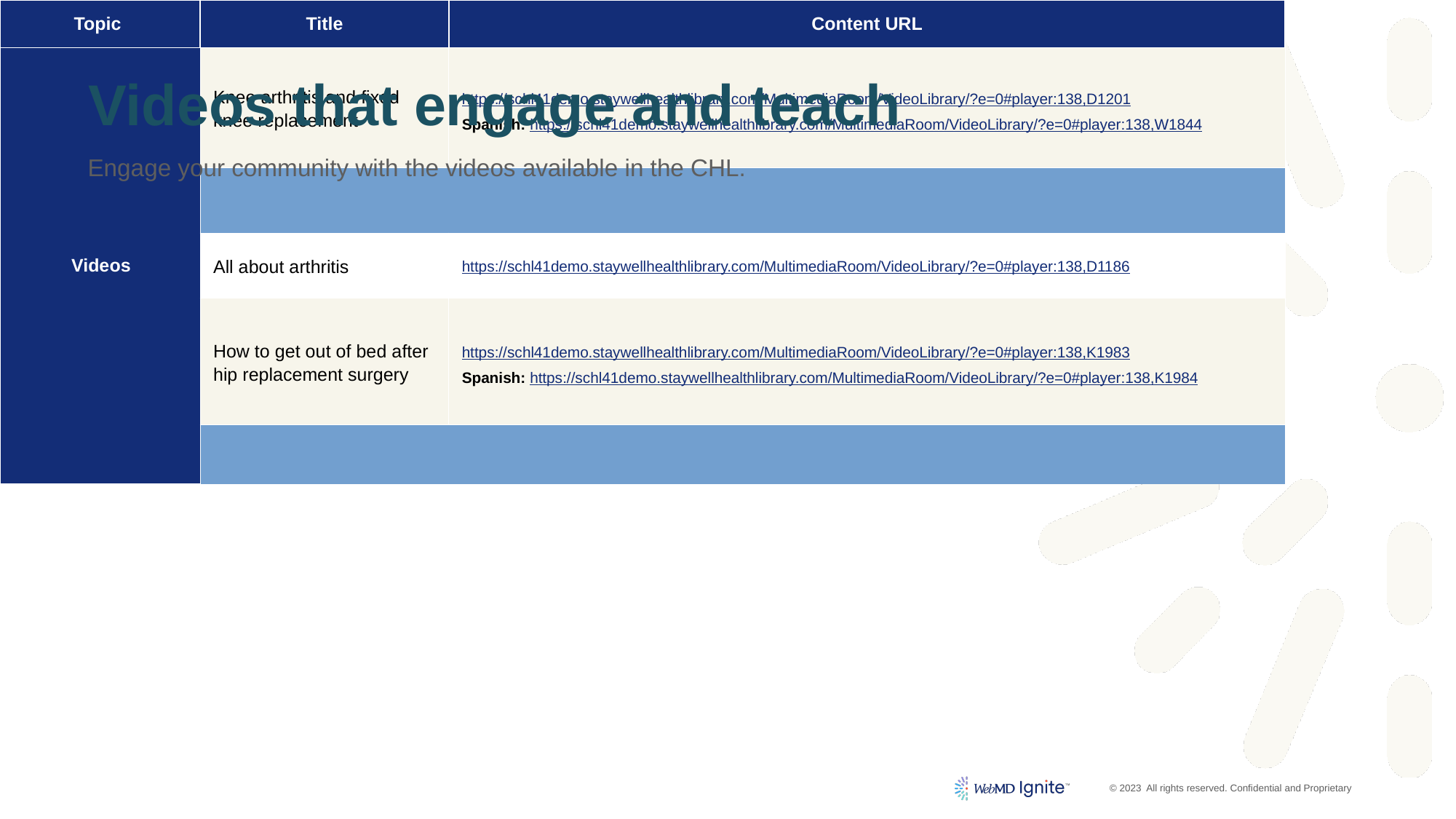

# Videos that engage and teach
Engage your community with the videos available in the CHL.
| Topic | Title | Content URL |
| --- | --- | --- |
| Videos | Knee arthritis and fixed knee replacement | https://schl41demo.staywellhealthlibrary.com/MultimediaRoom/VideoLibrary/?e=0#player:138,D1201 Spanish: https://schl41demo.staywellhealthlibrary.com/MultimediaRoom/VideoLibrary/?e=0#player:138,W1844 |
|  |  |  |
|  | All about arthritis | https://schl41demo.staywellhealthlibrary.com/MultimediaRoom/VideoLibrary/?e=0#player:138,D1186 |
|  | How to get out of bed after hip replacement surgery | https://schl41demo.staywellhealthlibrary.com/MultimediaRoom/VideoLibrary/?e=0#player:138,K1983 Spanish: https://schl41demo.staywellhealthlibrary.com/MultimediaRoom/VideoLibrary/?e=0#player:138,K1984 |
|  |  |  |
|  | Shoulder arthritis and replacement | https://schl41demo.staywellhealthlibrary.com/MultimediaRoom/VideoLibrary/?e=0#player:138,D1206 Spanish: https://schl41demo.staywellhealthlibrary.com/MultimediaRoom/VideoLibrary/?e=0#player:138,D1359 |
|  |  |  |